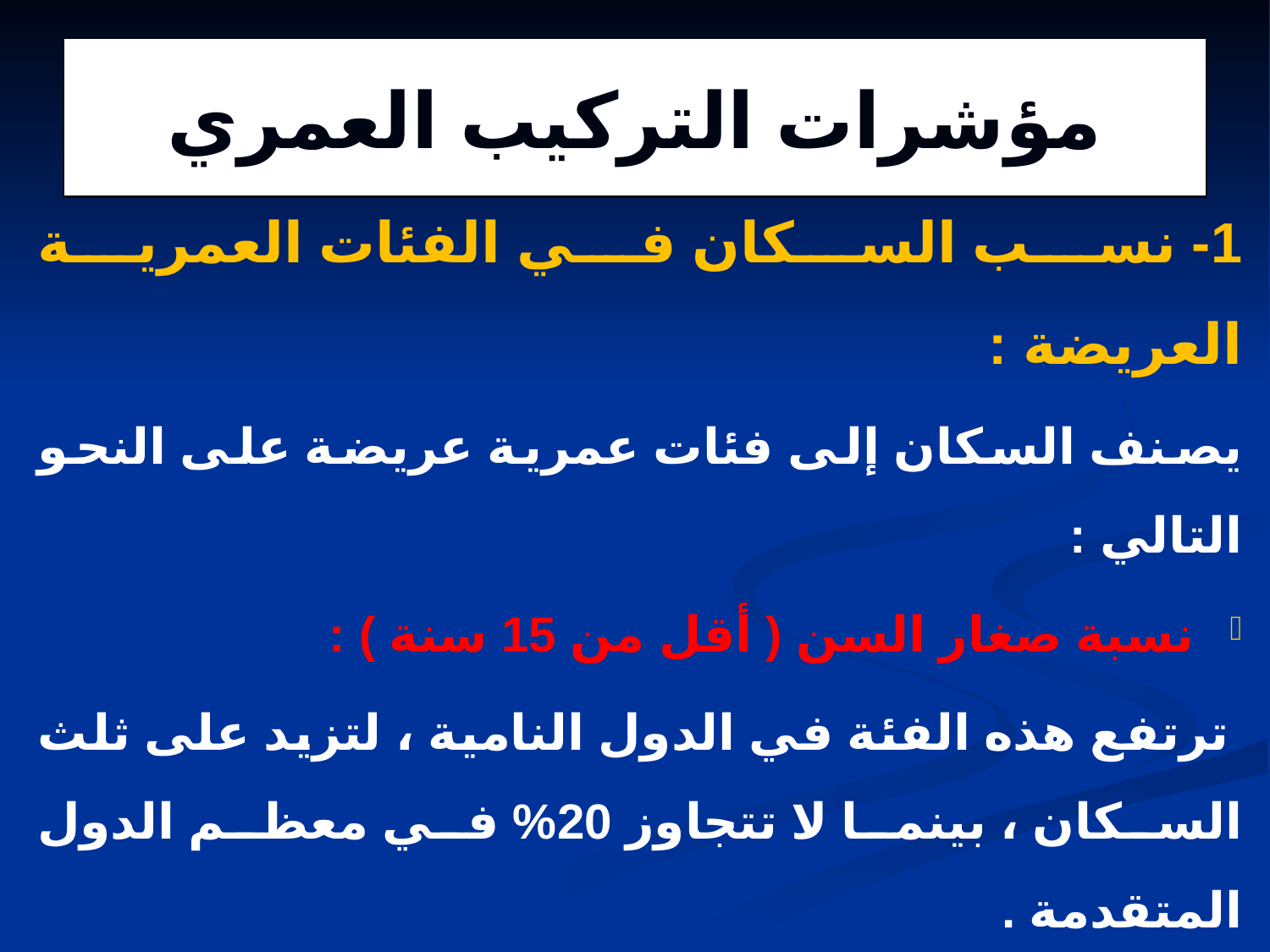

# مؤشرات التركيب العمري
1- نسب السكان في الفئات العمرية العريضة :
يصنف السكان إلى فئات عمرية عريضة على النحو التالي :
نسبة صغار السن ( أقل من 15 سنة ) :
 ترتفع هذه الفئة في الدول النامية ، لتزيد على ثلث السكان ، بينما لا تتجاوز 20% في معظم الدول المتقدمة .
السعودية ( 43% ) ، مصر ( 36% ) ، اليابان ( 15% ) ، ألمانيا ( 16% ) .